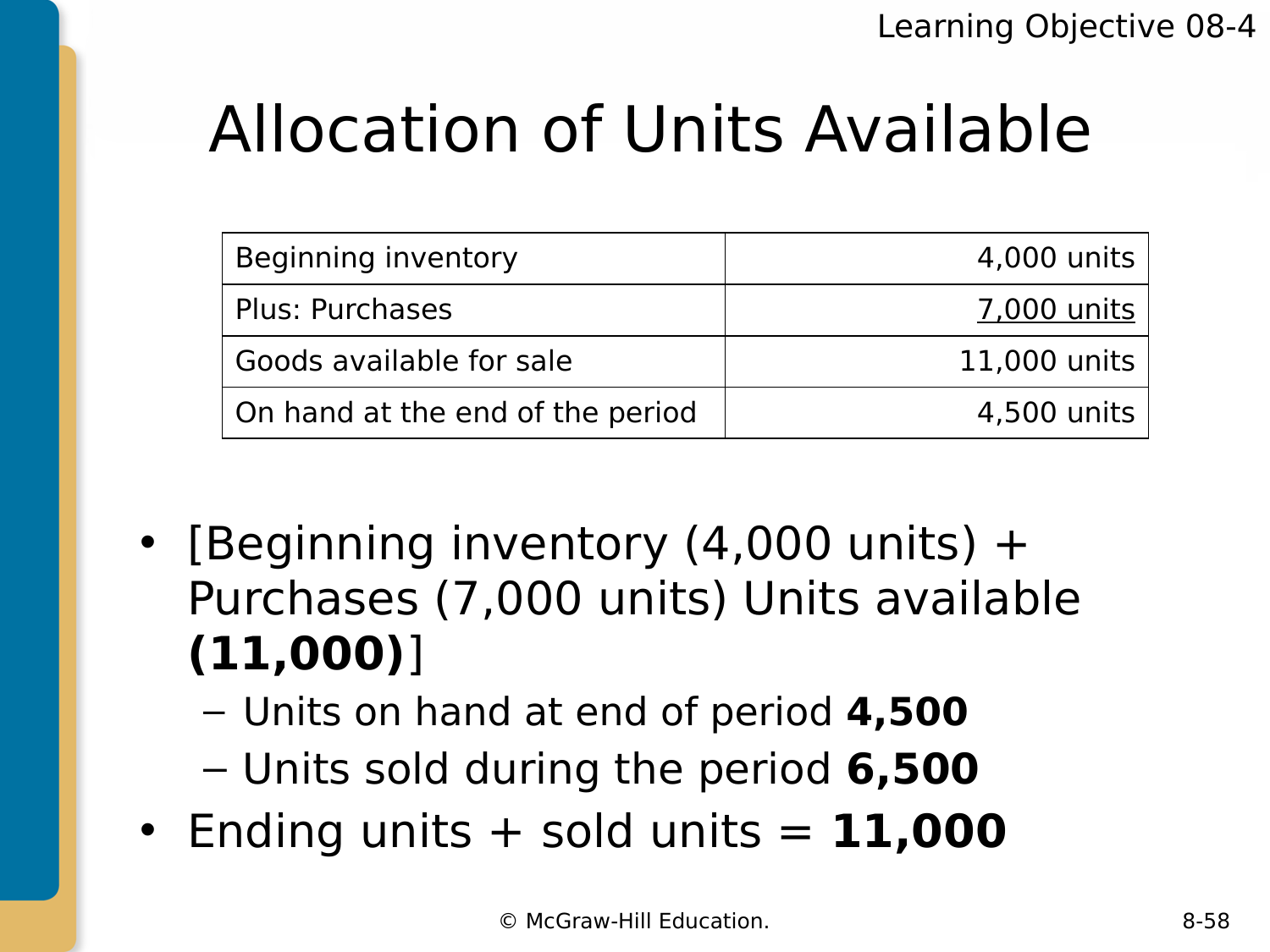

Learning Objective 08-4
# Allocation of Units Available
| Beginning inventory | 4,000 units |
| --- | --- |
| Plus: Purchases | 7,000 units |
| Goods available for sale | 11,000 units |
| On hand at the end of the period | 4,500 units |
[Beginning inventory (4,000 units) + Purchases (7,000 units) Units available (11,000)]
Units on hand at end of period 4,500
Units sold during the period 6,500
Ending units + sold units = 11,000